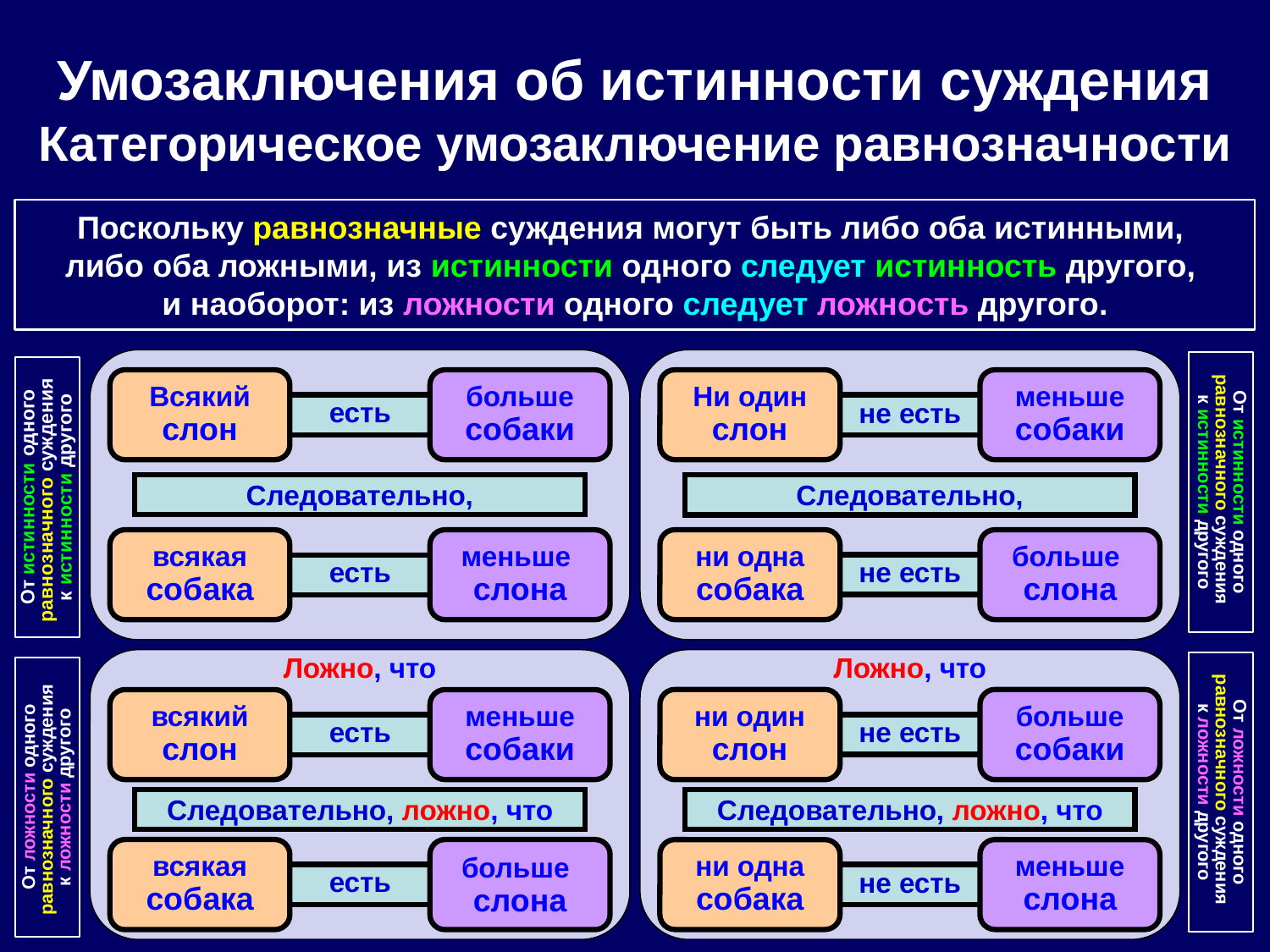

Умозаключения об истинности суждения
Категорическое умозаключение равнозначности
Поскольку равнозначные суждения могут быть либо оба истинными,
либо оба ложными, из истинности одного следует истинность другого,
и наоборот: из ложности одного следует ложность другого.

Всякий
слон
больше собаки
Ни один
слон
меньше собаки
есть
не есть
От истинности одного равнозначного суждения
к истинности другого
От истинности одного равнозначного суждения
к истинности другого
Следовательно,
Следовательно,
ни одна
собака
больше
слона
всякая
собака
меньше
слона
не есть
есть
Ложно, что
Ложно, что
ни один
слон
больше собаки
всякий
слон
меньше собаки
есть
не есть
От ложности одного равнозначного суждения
к ложности другого
От ложности одного равнозначного суждения
к ложности другого
Следовательно, ложно, что
Следовательно, ложно, что
всякая
собака
больше
слона
ни одна
собака
меньше слона
не есть
есть